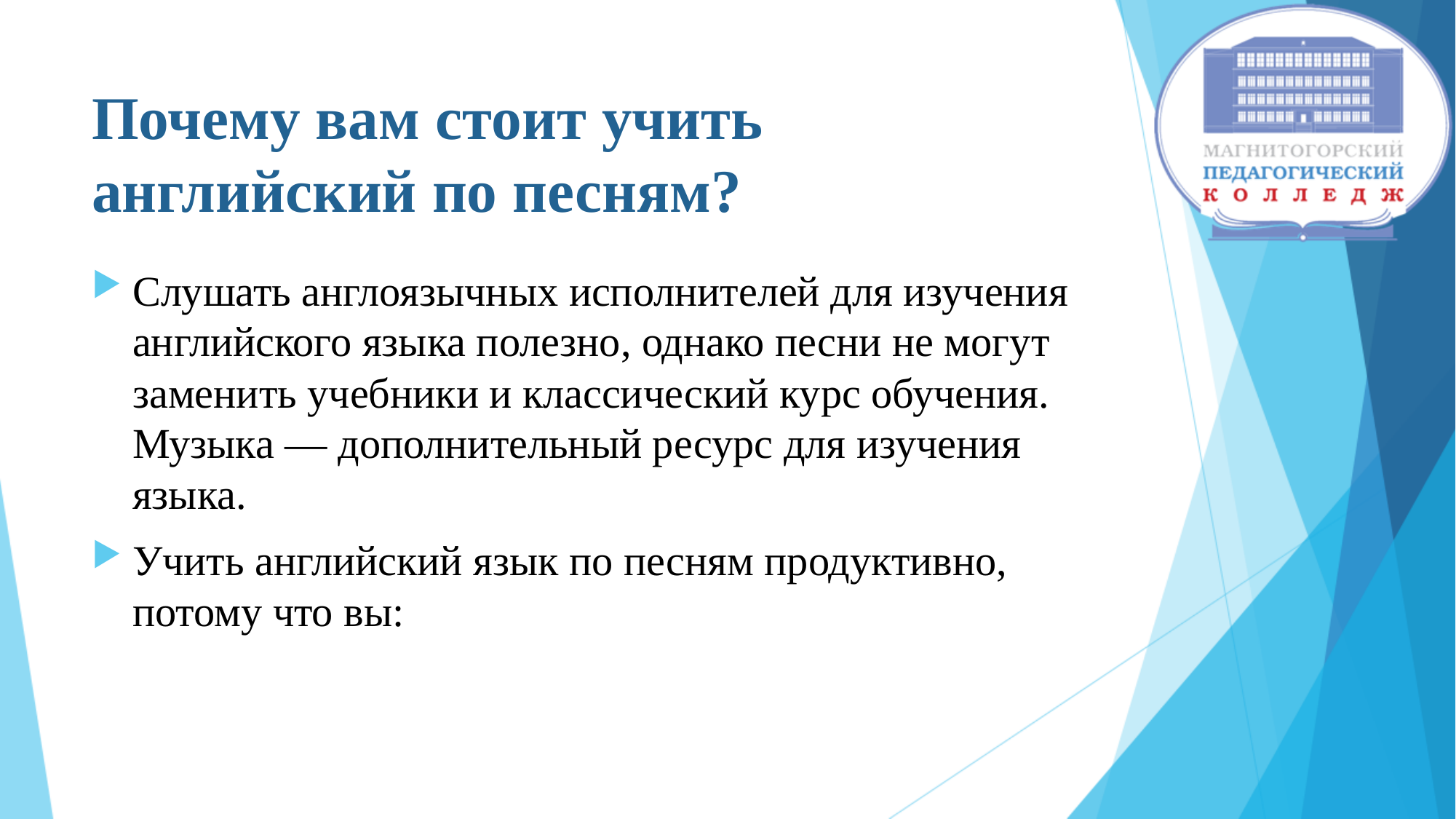

# Почему вам стоит учить английский по песням?
Слушать англоязычных исполнителей для изучения английского языка полезно, однако песни не могут заменить учебники и классический курс обучения. Музыка — дополнительный ресурс для изучения языка.
Учить английский язык по песням продуктивно, потому что вы: